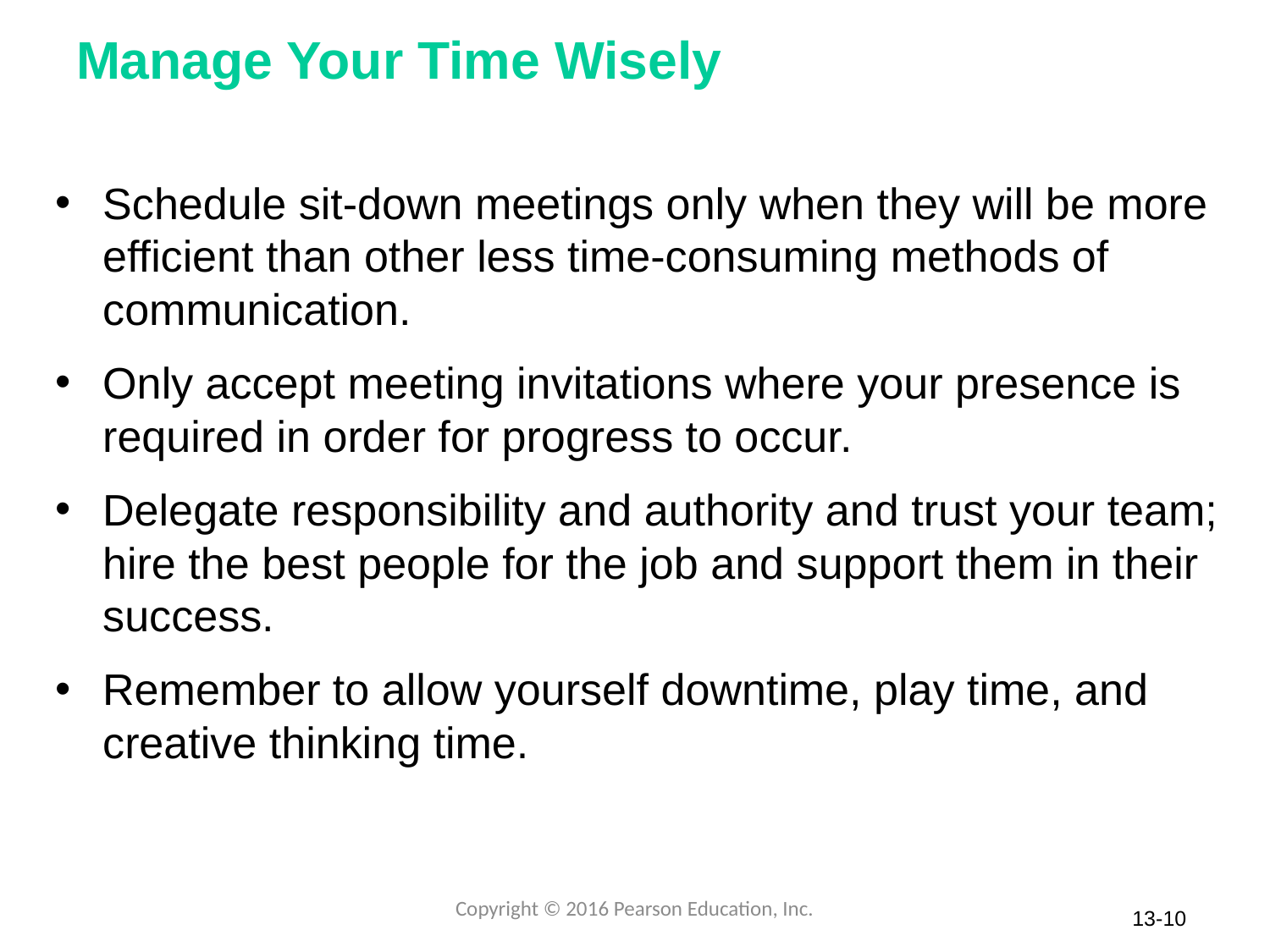

# Manage Your Time Wisely
Schedule sit-down meetings only when they will be more efficient than other less time-consuming methods of communication.

Only accept meeting invitations where your presence is required in order for progress to occur.

Delegate responsibility and authority and trust your team; hire the best people for the job and support them in their success.

Remember to allow yourself downtime, play time, and creative thinking time.
Copyright © 2016 Pearson Education, Inc.